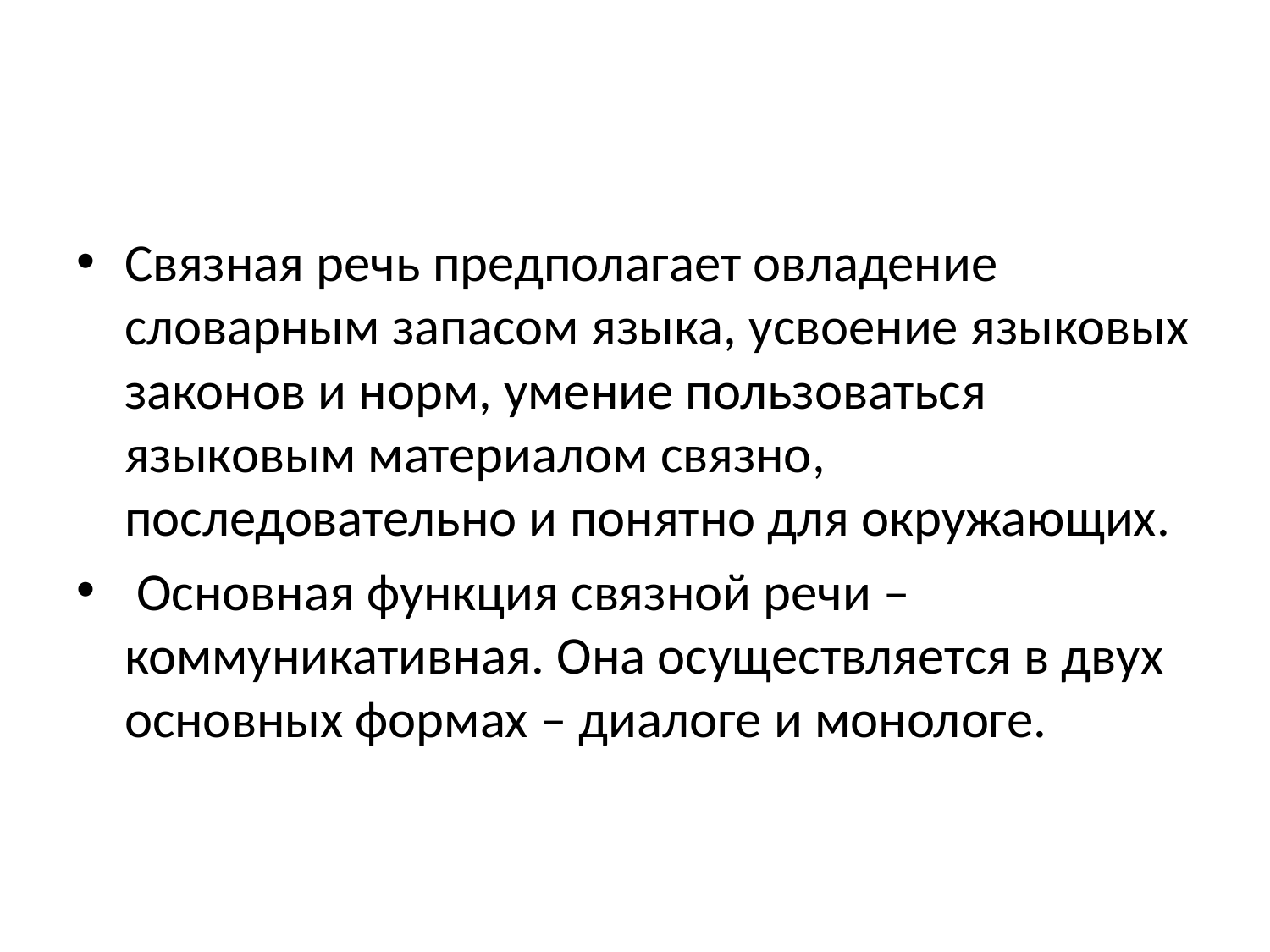

#
Связная речь предполагает овладение словарным запасом языка, усвоение языковых законов и норм, умение пользоваться языковым материалом связно, последовательно и понятно для окружающих.
 Основная функция связной речи –коммуникативная. Она осуществляется в двух  основных формах – диалоге и монологе.